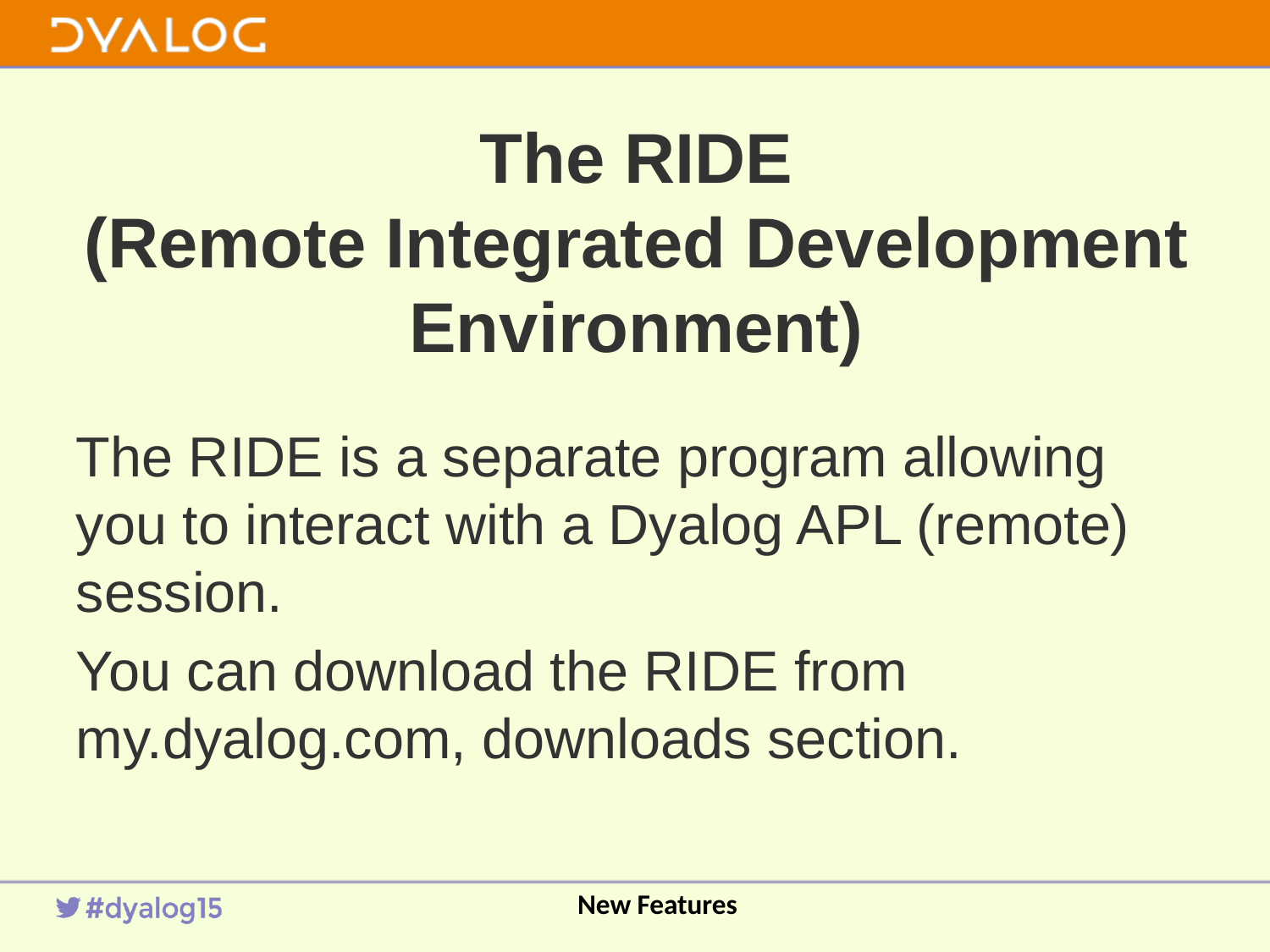

# The RIDE (Remote Integrated Development Environment)

The RIDE is a separate program allowing you to interact with a Dyalog APL (remote) session.
You can download the RIDE from my.dyalog.com, downloads section.

New Features